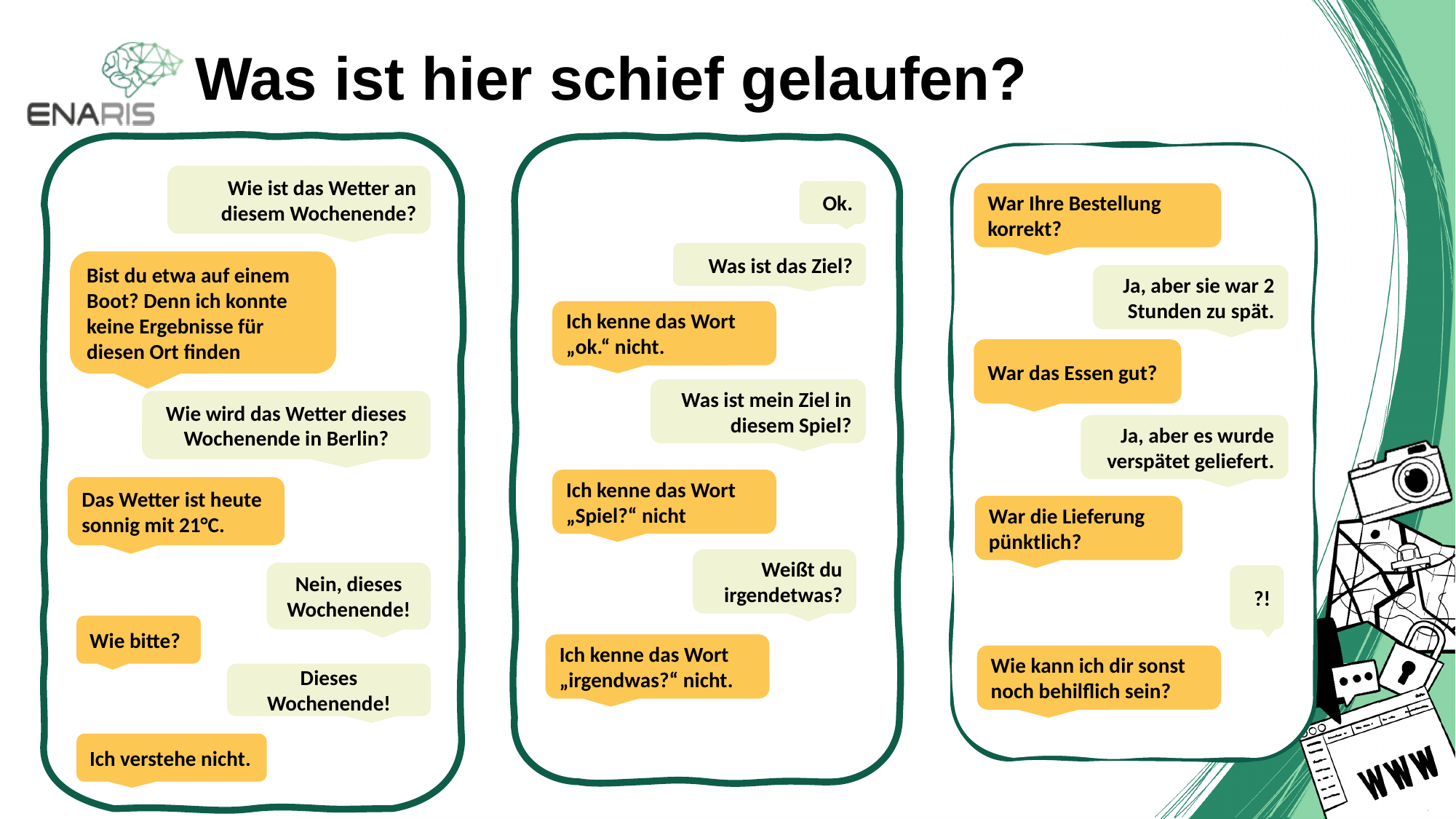

# Was ist hier schief gelaufen?

Wie ist das Wetter an diesem Wochenende?
Ok.
War Ihre Bestellung korrekt?
Was ist das Ziel?
Bist du etwa auf einem Boot? Denn ich konnte keine Ergebnisse für diesen Ort finden
Ja, aber sie war 2 Stunden zu spät.
Ich kenne das Wort „ok.“ nicht.
War das Essen gut?
Was ist mein Ziel in diesem Spiel?
Wie wird das Wetter dieses Wochenende in Berlin?
Ja, aber es wurde verspätet geliefert.
Ich kenne das Wort „Spiel?“ nicht
Das Wetter ist heute sonnig mit 21°C.
War die Lieferung pünktlich?
Weißt du irgendetwas?
Nein, dieses Wochenende!
?!
Wie bitte?
Ich kenne das Wort „irgendwas?“ nicht.
Wie kann ich dir sonst noch behilflich sein?
Dieses Wochenende!
Ich verstehe nicht.